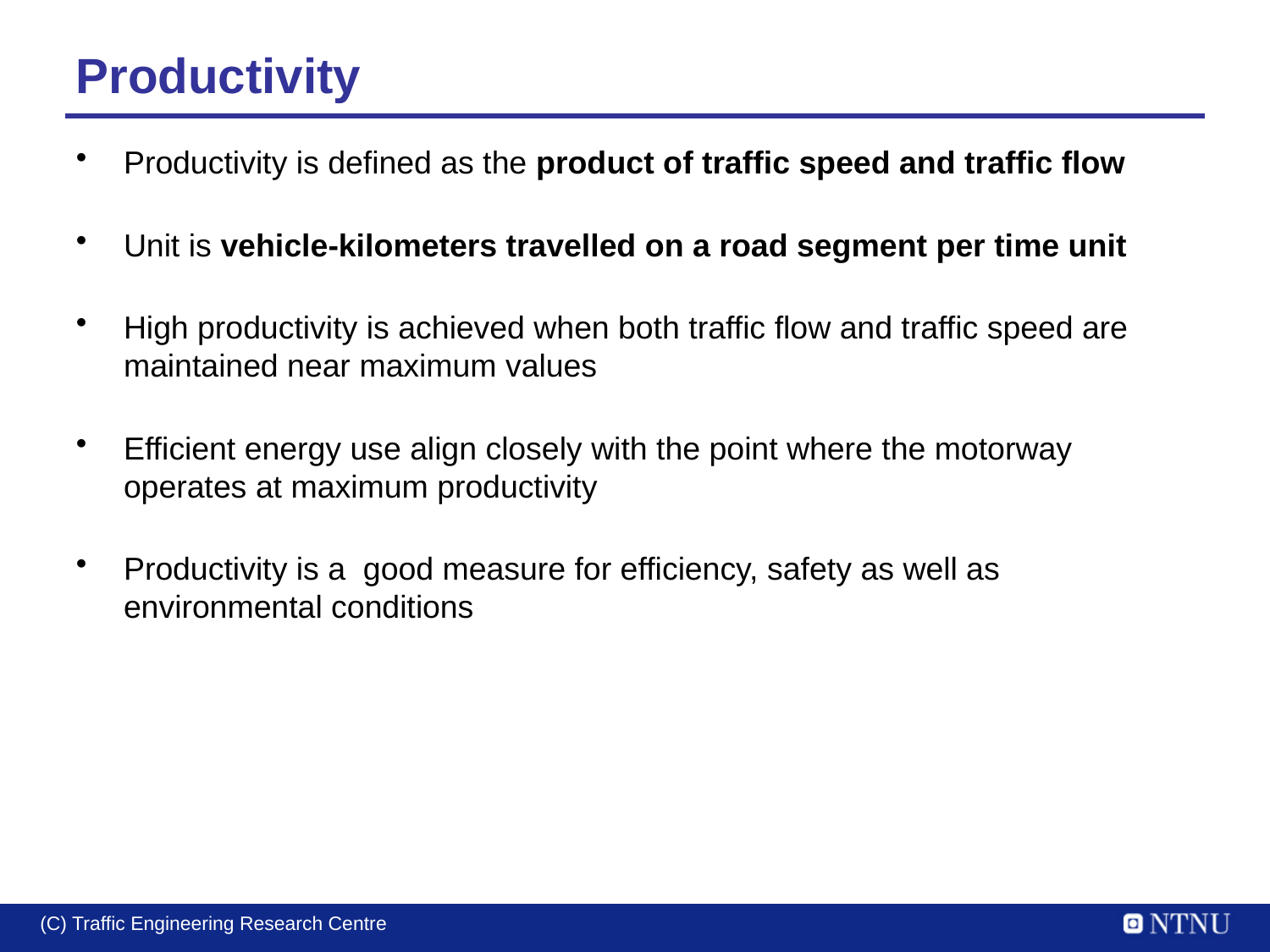

# Productivity
Productivity is defined as the product of traffic speed and traffic flow
Unit is vehicle-kilometers travelled on a road segment per time unit
High productivity is achieved when both traffic flow and traffic speed are maintained near maximum values
Efficient energy use align closely with the point where the motorway operates at maximum productivity
Productivity is a  good measure for efficiency, safety as well as environmental conditions